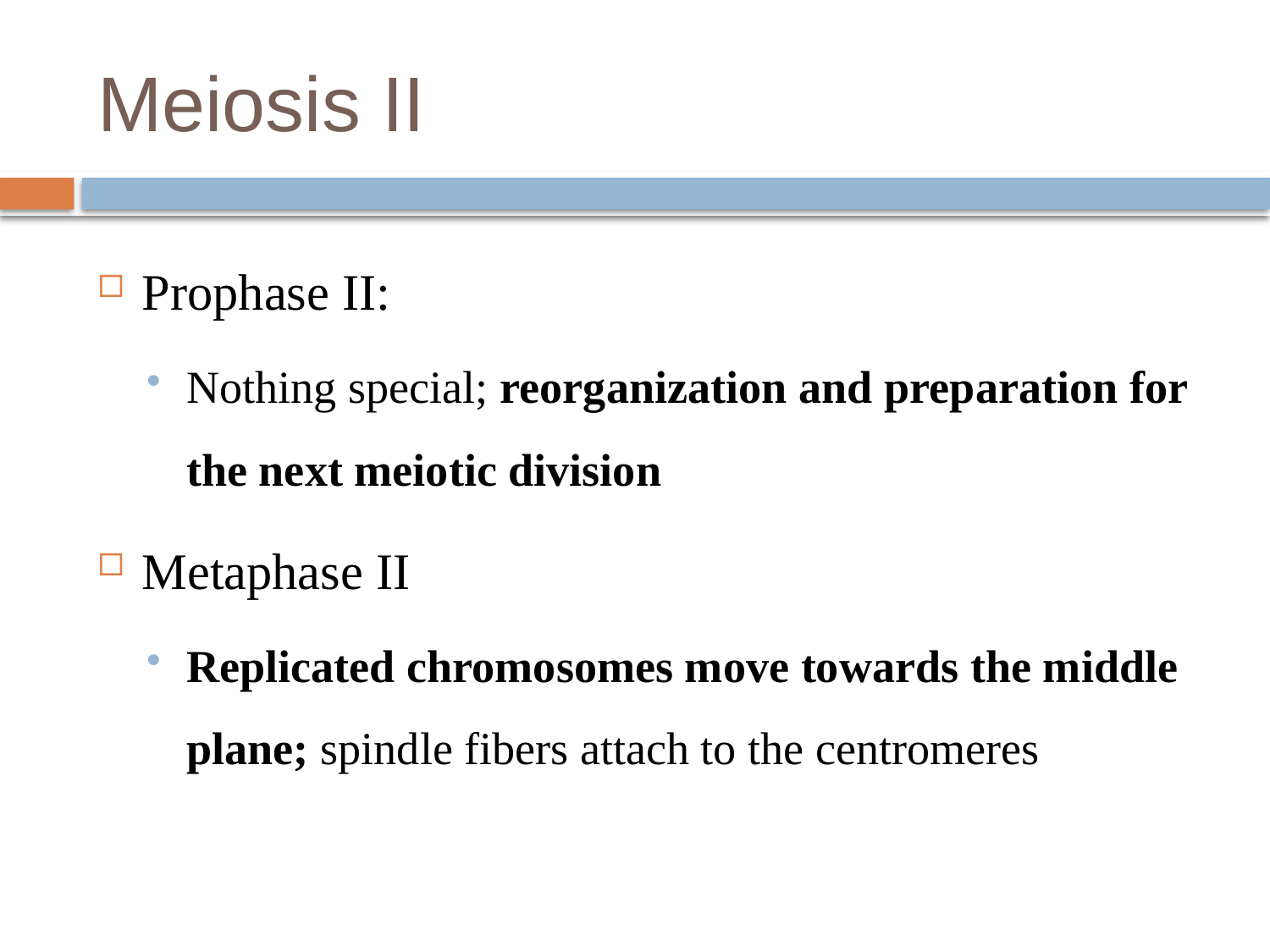

# Meiosis II
Prophase II:
Nothing special; reorganization and preparation for the next meiotic division
Metaphase II
Replicated chromosomes move towards the middle plane; spindle fibers attach to the centromeres